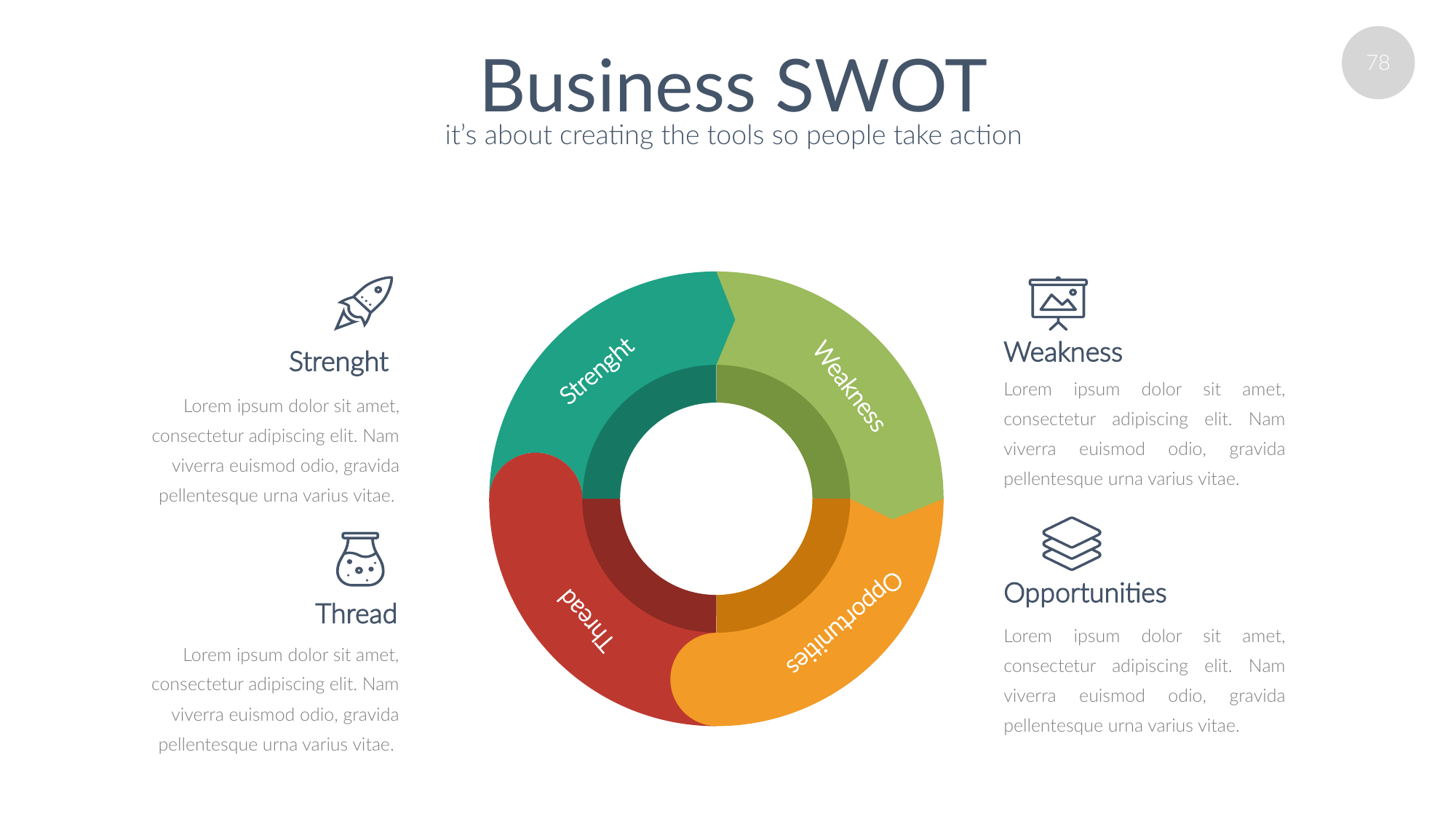

# Business SWOT
it’s about creating the tools so people take action

Strenght

Weakness

Thread

Opportunities

Weakness
Strenght
Lorem ipsum dolor sit amet, consectetur adipiscing elit. Nam viverra euismod odio, gravida pellentesque urna varius vitae.
Lorem ipsum dolor sit amet, consectetur adipiscing elit. Nam viverra euismod odio, gravida pellentesque urna varius vitae.

Opportunities
Thread
Lorem ipsum dolor sit amet, consectetur adipiscing elit. Nam viverra euismod odio, gravida pellentesque urna varius vitae.
Lorem ipsum dolor sit amet, consectetur adipiscing elit. Nam viverra euismod odio, gravida pellentesque urna varius vitae.